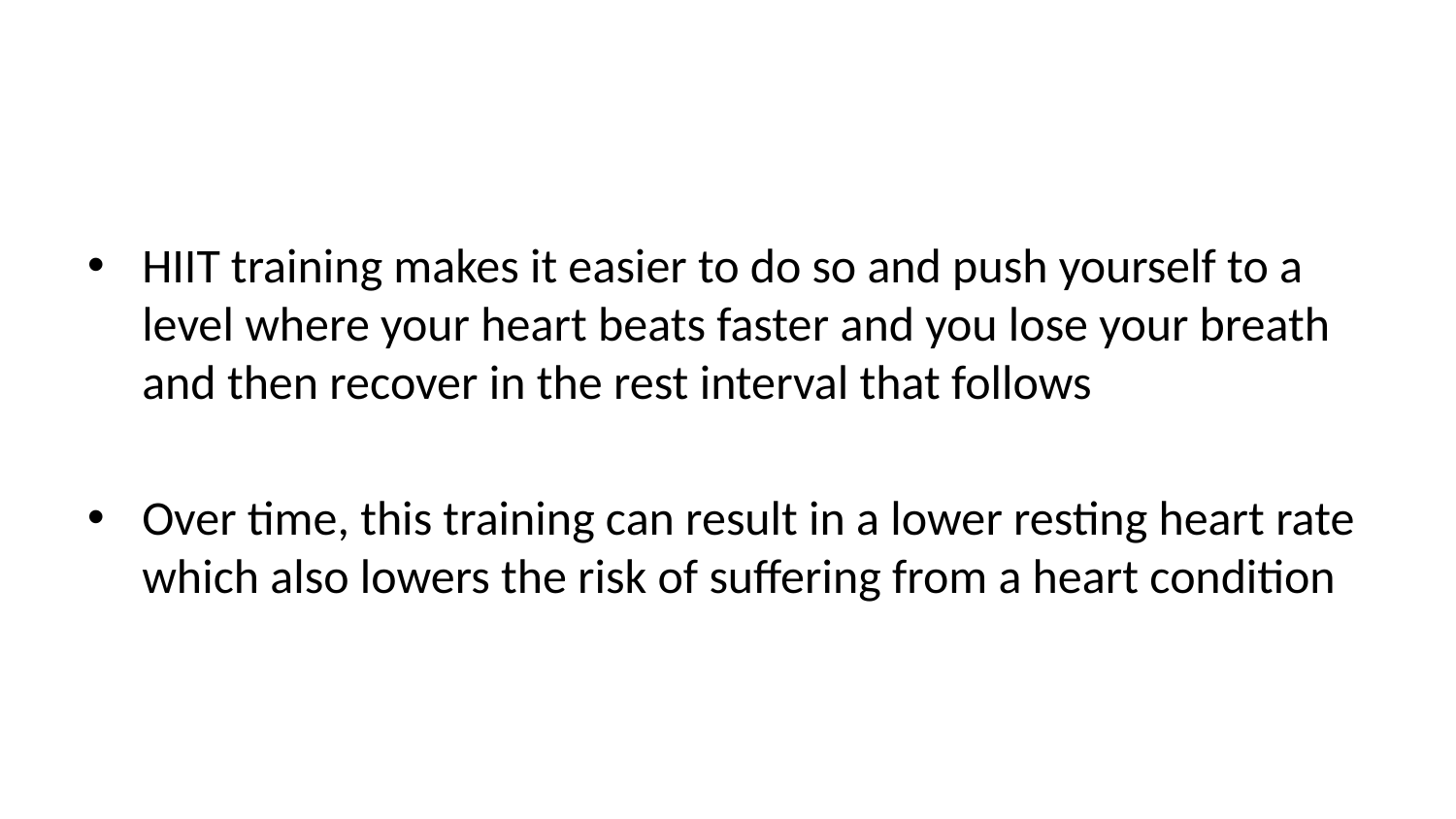

HIIT training makes it easier to do so and push yourself to a level where your heart beats faster and you lose your breath and then recover in the rest interval that follows

Over time, this training can result in a lower resting heart rate which also lowers the risk of suffering from a heart condition